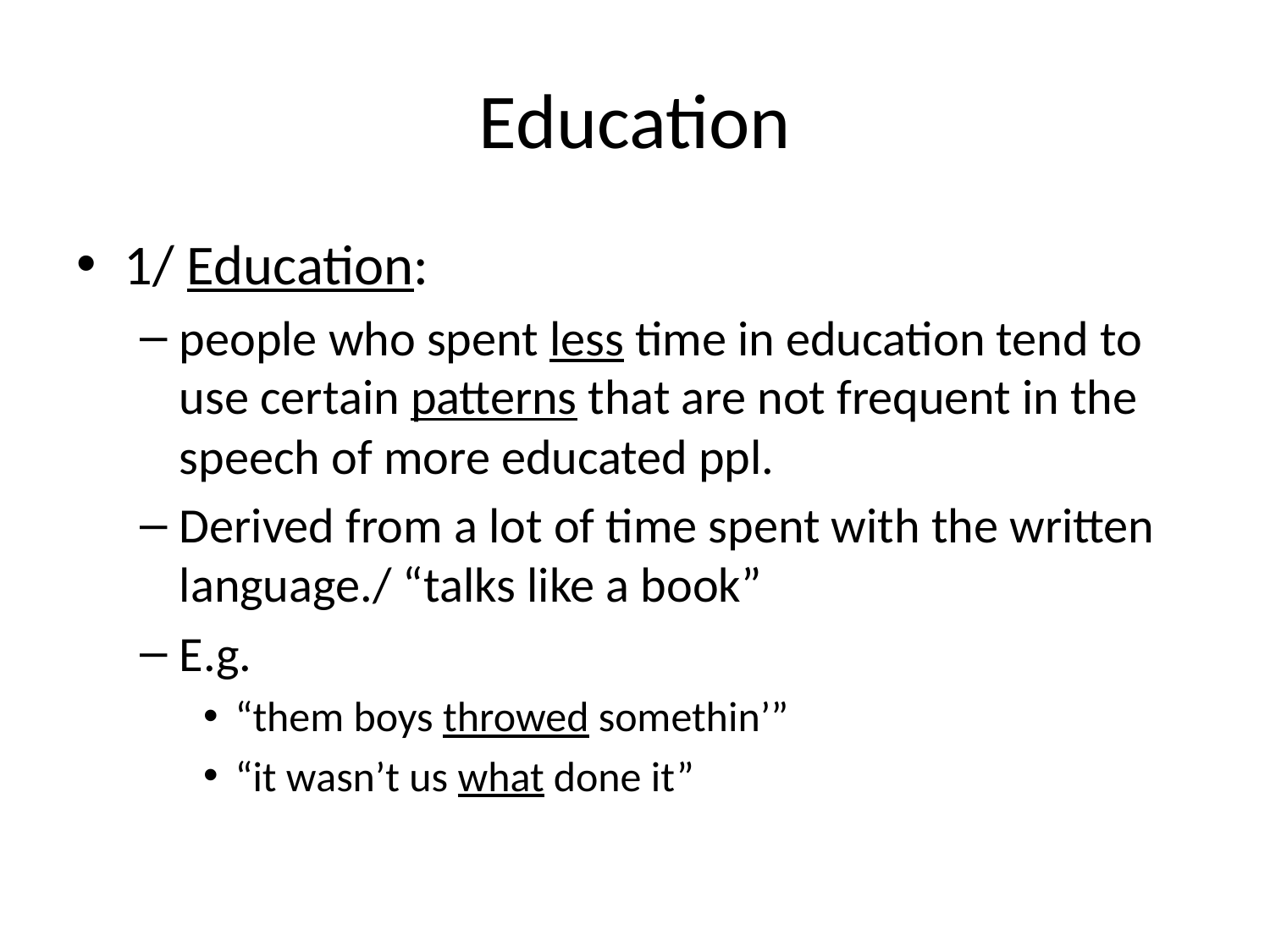

# Education
1/ Education:
people who spent less time in education tend to use certain patterns that are not frequent in the speech of more educated ppl.
Derived from a lot of time spent with the written language./ “talks like a book”
E.g.
“them boys throwed somethin’”
“it wasn’t us what done it”